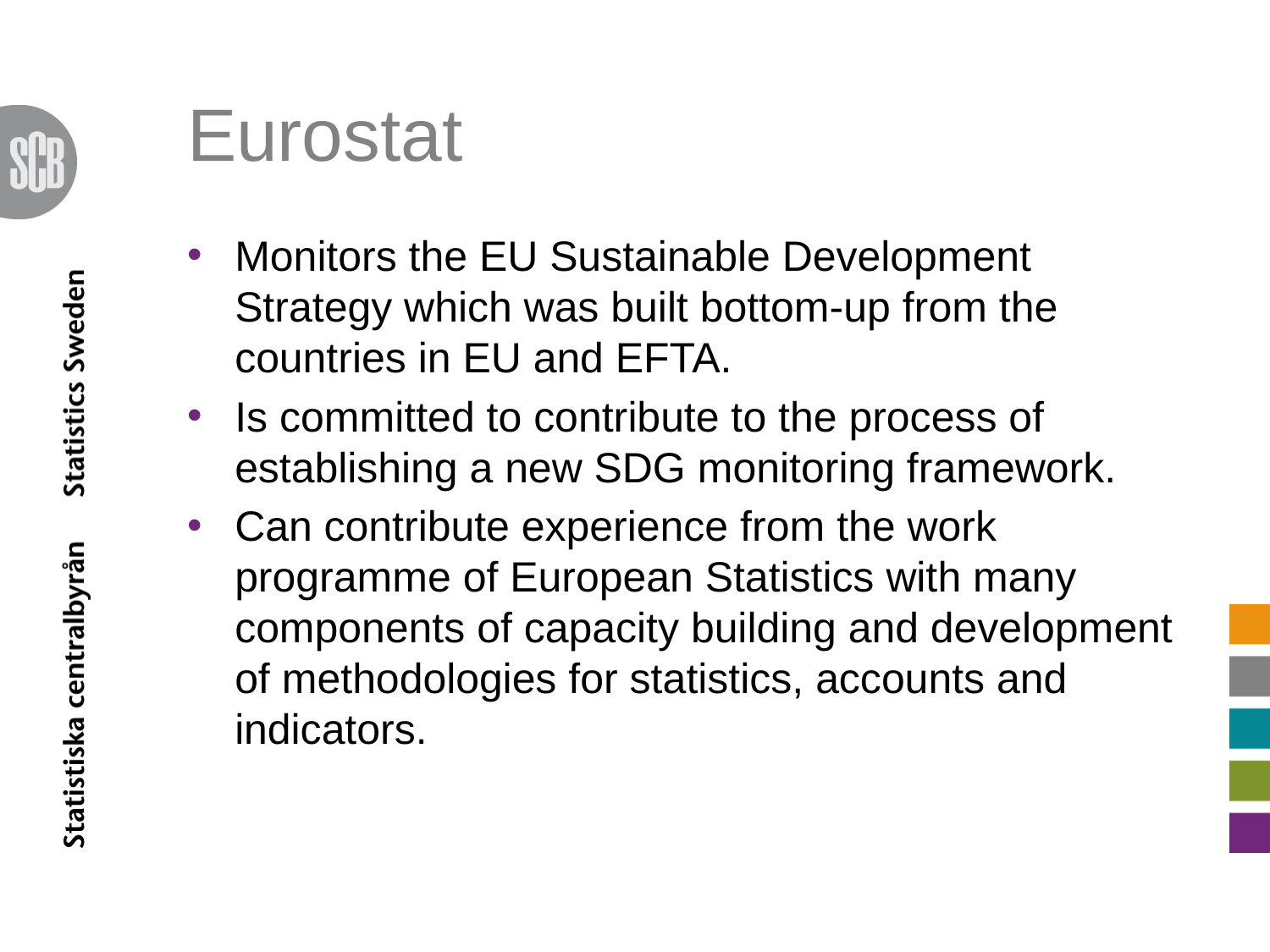

# Eurostat
Monitors the EU Sustainable Development Strategy which was built bottom-up from the countries in EU and EFTA.
Is committed to contribute to the process of establishing a new SDG monitoring framework.
Can contribute experience from the work programme of European Statistics with many components of capacity building and development of methodologies for statistics, accounts and indicators.